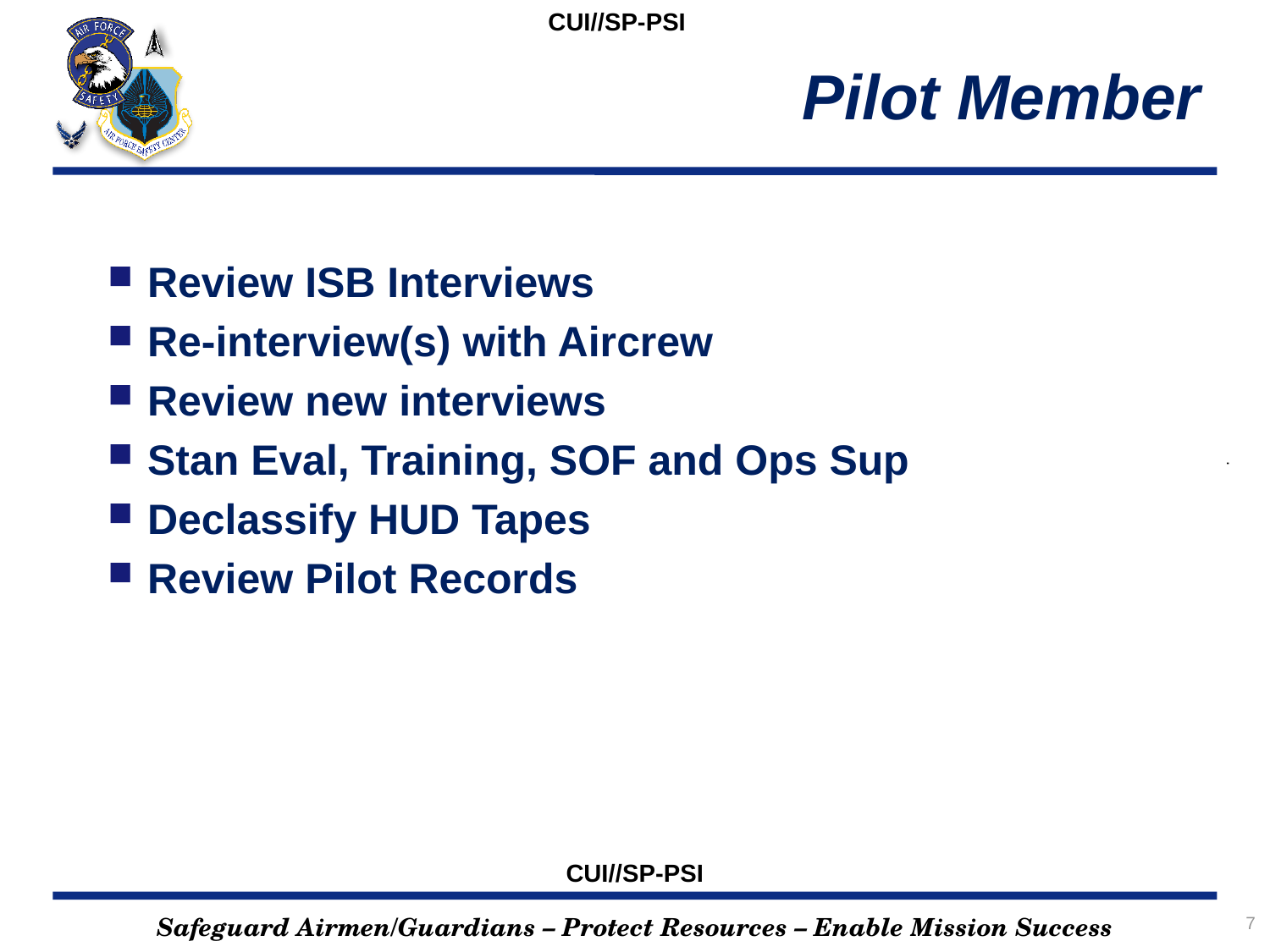

CUI//SP-PSI
# Pilot Member

Review ISB Interviews
Re-interview(s) with Aircrew
Review new interviews
Stan Eval, Training, SOF and Ops Sup
Declassify HUD Tapes
Review Pilot Records

CUI//SP-PSI
7